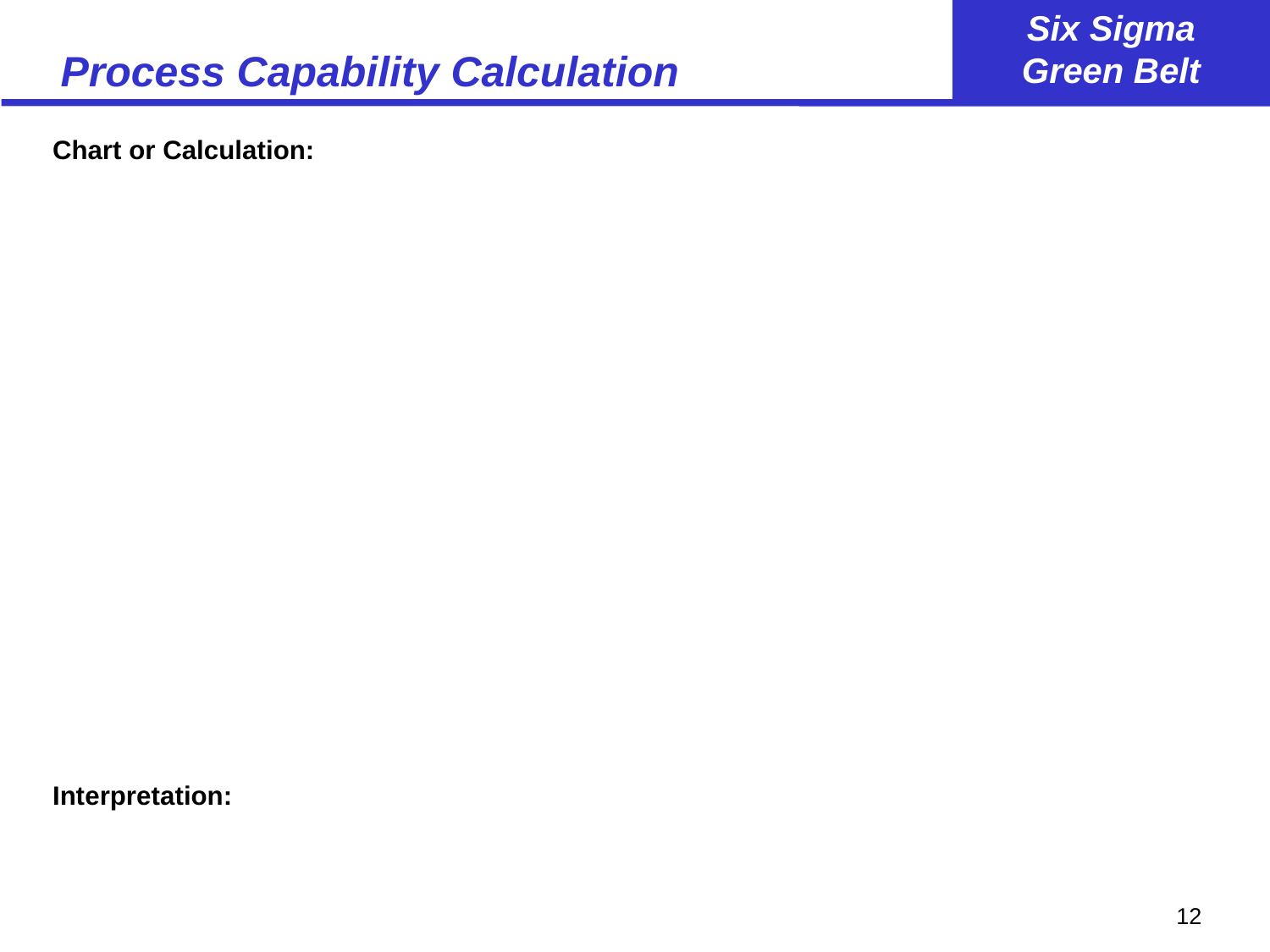

# Process Capability Calculation
Chart or Calculation:
Interpretation: